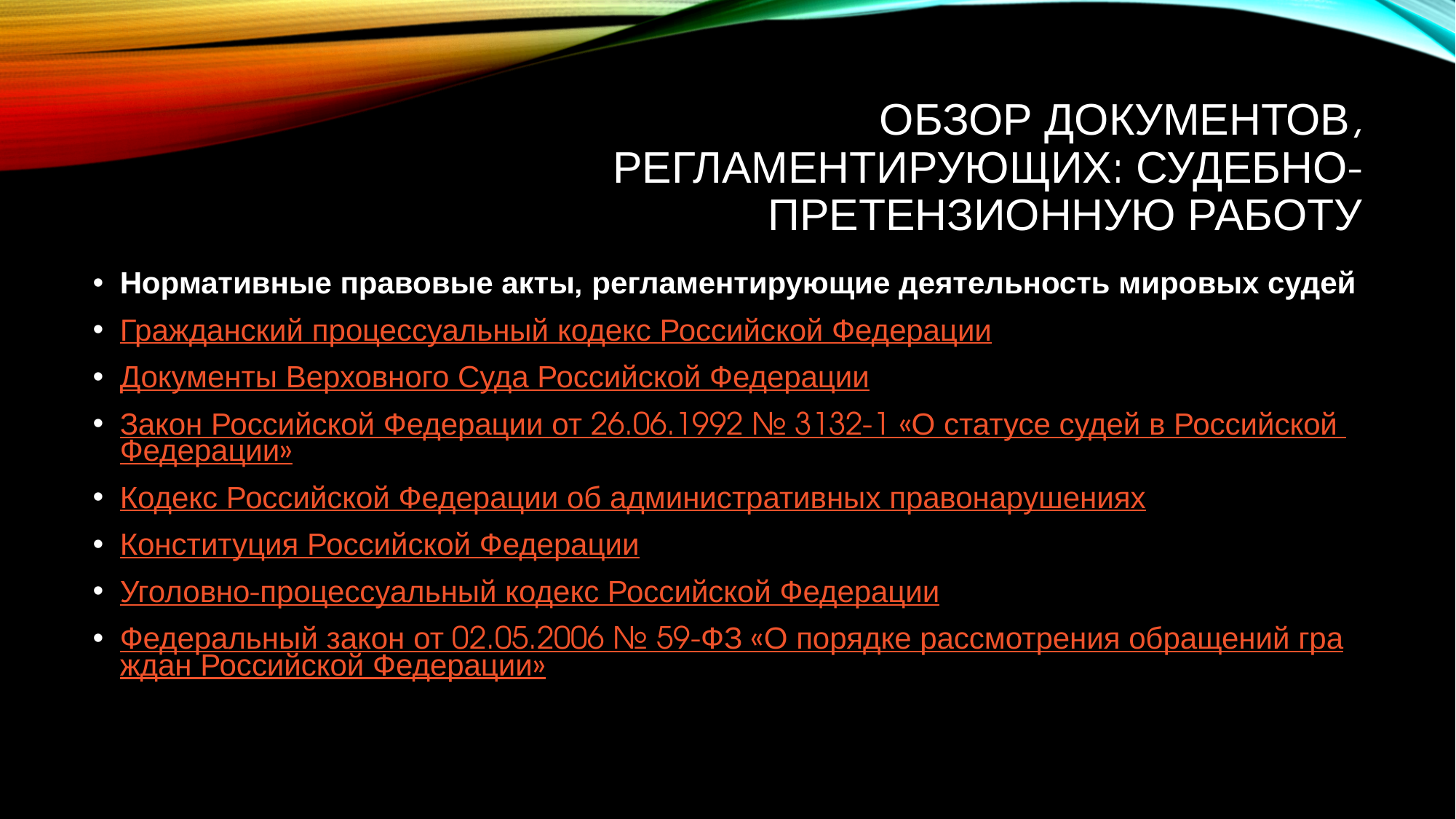

# Обзор документов, регламентирующих: судебно-претензионную работу
Нормативные правовые акты, регламентирующие деятельность мировых судей
Гражданский процессуальный кодекс Российской Федерации
Документы Верховного Суда Российской Федерации
Закон Российской Федерации от 26.06.1992 № 3132-1 «О статусе судей в Российской Федерации»
Кодекс Российской Федерации об административных правонарушениях
Конституция Российской Федерации
Уголовно-процессуальный кодекс Российской Федерации
Федеральный закон от 02.05.2006 № 59-ФЗ «О порядке рассмотрения обращений граждан Российской Федерации»